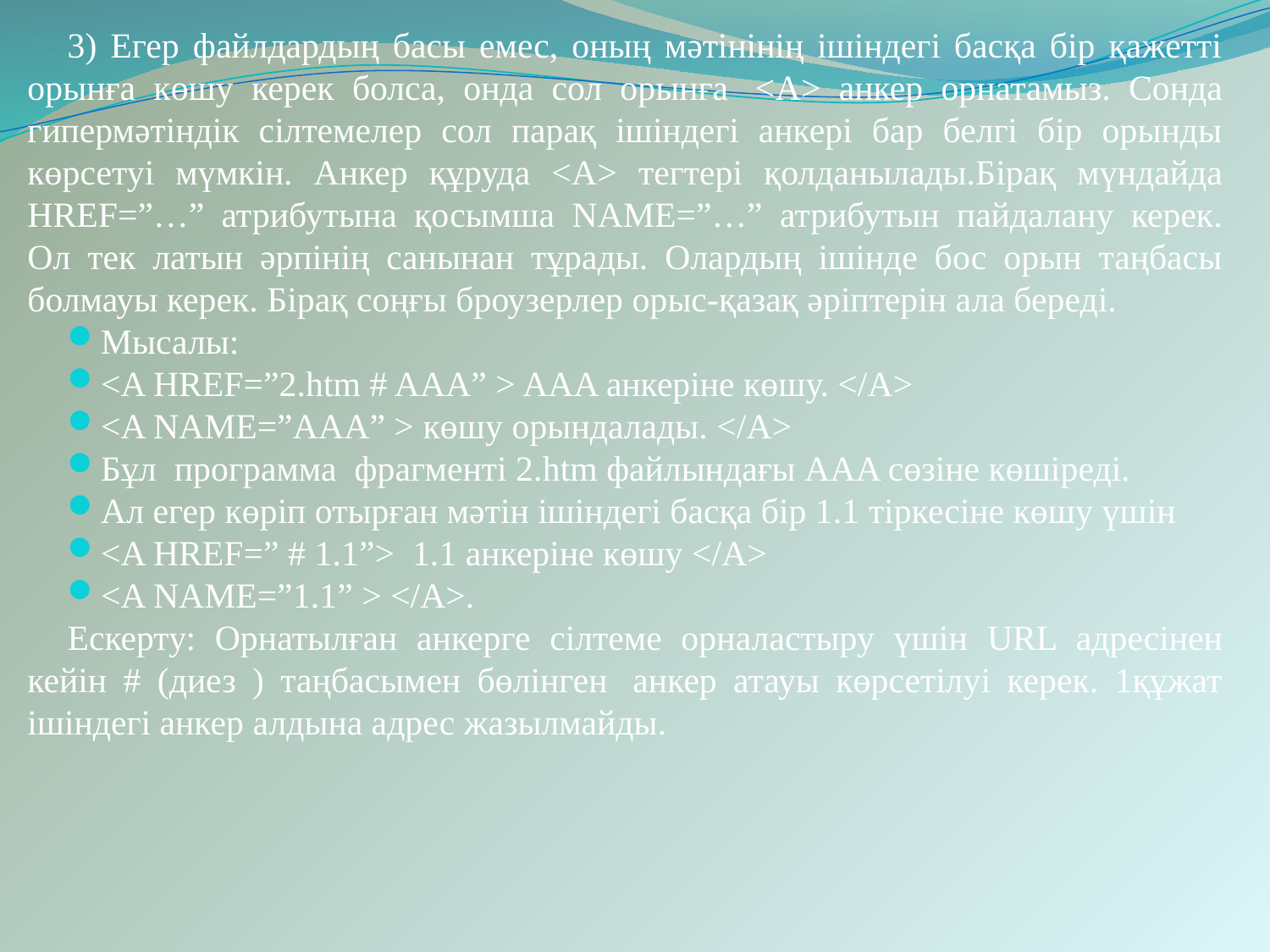

3) Егер файлдардың басы емес, оның мәтінінің ішіндегі басқа бір қажетті орынға көшу керек болса, онда сол орынға  <A> анкер орнатамыз. Сонда гипермәтіндік сілтемелер сол парақ ішіндегі анкері бар белгі бір орынды көрсетуі мүмкін. Анкер құруда <A> тегтері қолданылады.Бірақ мүндайда HREF=”…” атрибутына қосымша NAME=”…” атрибутын пайдалану керек. Ол тек латын әрпінің санынан тұрады. Олардың ішінде бос орын таңбасы болмауы керек. Бірақ соңғы броузерлер орыс-қазақ әріптерін ала береді.
Мысалы:
<A HREF=”2.htm # AAA” > AAA анкеріне көшу. </A>
<A NAME=”AAA” > көшу орындалады. </A>
Бұл  программа  фрагменті 2.htm файлындағы AAA сөзіне көшіреді.
Ал егер көріп отырған мәтін ішіндегі басқа бір 1.1 тіркесіне көшу үшін
<A HREF=” # 1.1”>  1.1 анкеріне көшу </A>
<A NAME=”1.1” > </A>.
Ескерту: Орнатылған анкерге сілтеме орналастыру үшін URL адресінен кейін # (диез ) таңбасымен бөлінген  анкер атауы көрсетілуі керек. 1құжат ішіндегі анкер алдына адрес жазылмайды.